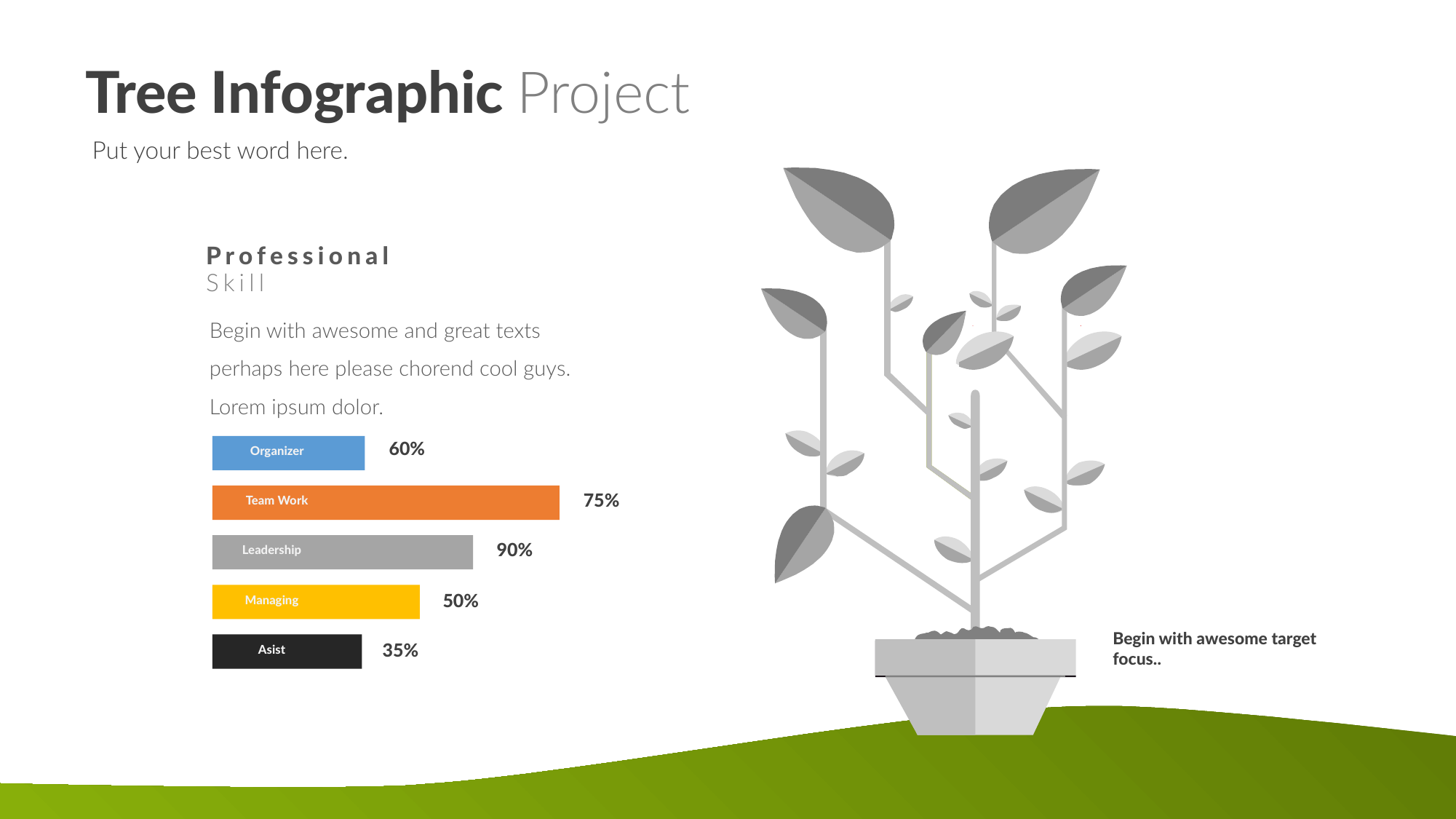

Tree Infographic Project
Put your best word here.

02
01

03

Professional Skill
Begin with awesome and great texts perhaps here please chorend cool guys. Lorem ipsum dolor.

Organizer
60%

Team Work
75%

Leadership
90%

Managing
50%
Begin with awesome target focus..

Asist
35%

2